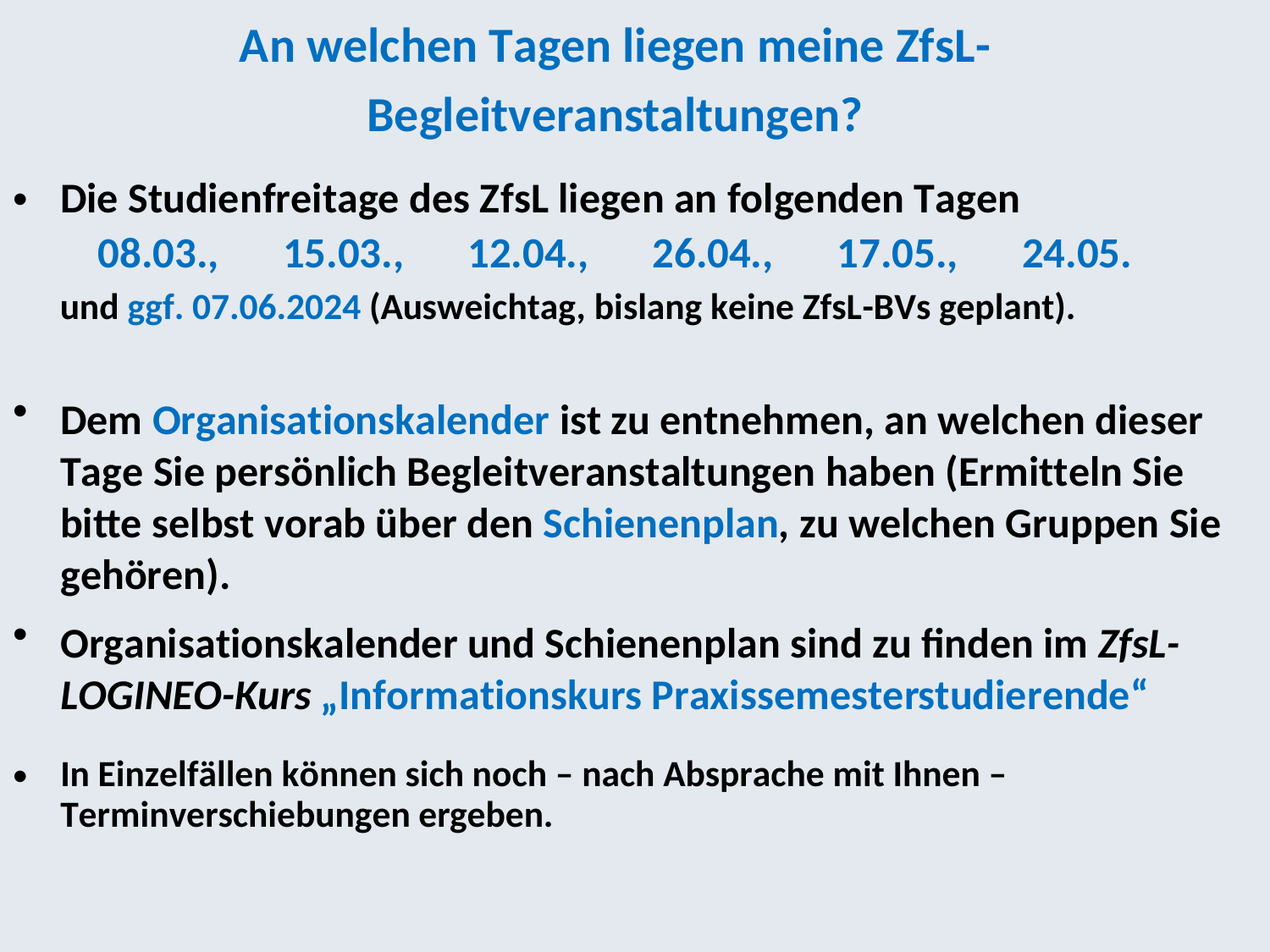

An welchen Tagen liegen meine ZfsL-
Begleitveranstaltungen?
Die Studienfreitage des ZfsL liegen an folgenden Tagen
•
08.03.,
15.03.,
12.04.,
26.04.,
17.05.,
24.05.
und ggf. 07.06.2024 (Ausweichtag, bislang keine ZfsL-BVs geplant).
•
Dem Organisationskalender ist zu entnehmen, an welchen dieser
Tage Sie persönlich Begleitveranstaltungen haben (Ermitteln Sie
bitte selbst vorab über den Schienenplan, zu welchen Gruppen Sie
gehören).
•
Organisationskalender und Schienenplan sind zu finden im ZfsL-
LOGINEO-Kurs „Informationskurs Praxissemesterstudierende“
•
In Einzelfällen können sich noch – nach Absprache mit Ihnen –
Terminverschiebungen ergeben.